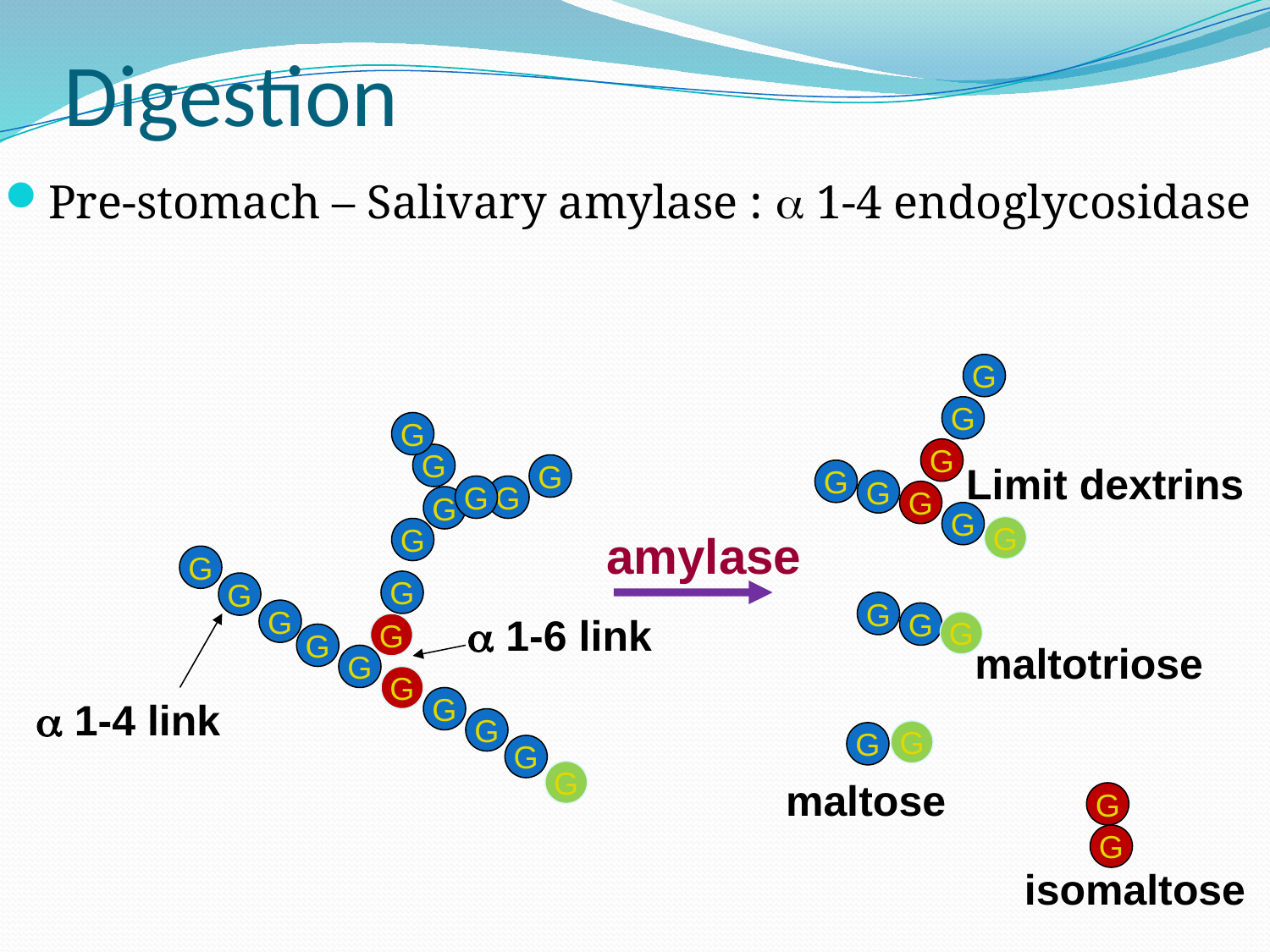

# Digestion
Pre-stomach – Salivary amylase : α 1-4 endoglycosidase

G
G
G
G
G
Limit dextrins
G
G
G
G
G
G
G
G
G
G
amylase
G
G
G

G
G
α 1-6 link
G
G

G
G
maltotriose
G

G
α 1-4 link
G
G
G
G
G
G
maltose
G
G
isomaltose